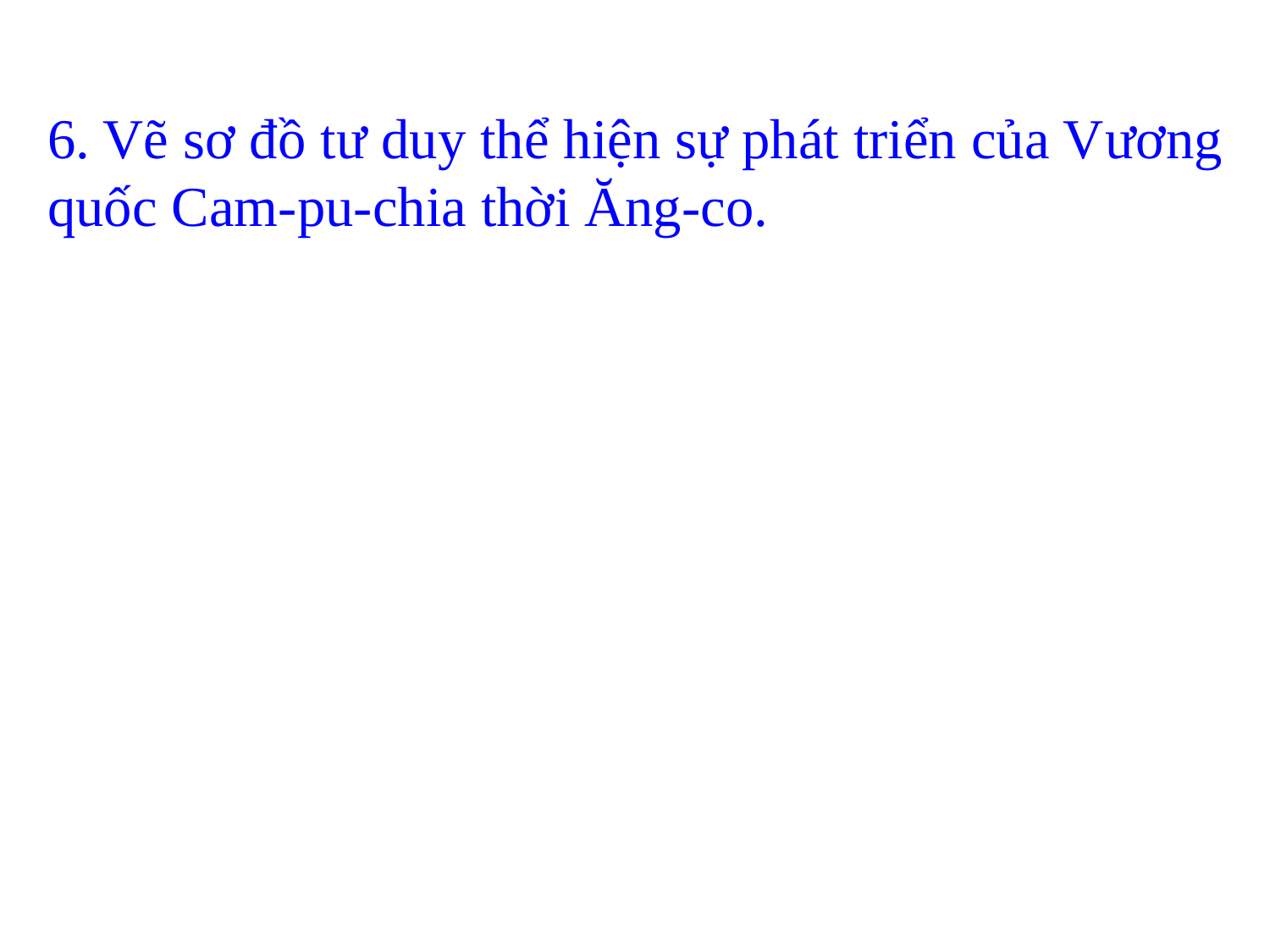

6. Vẽ sơ đồ tư duy thể hiện sự phát triển của Vương quốc Cam-pu-chia thời Ăng-co.